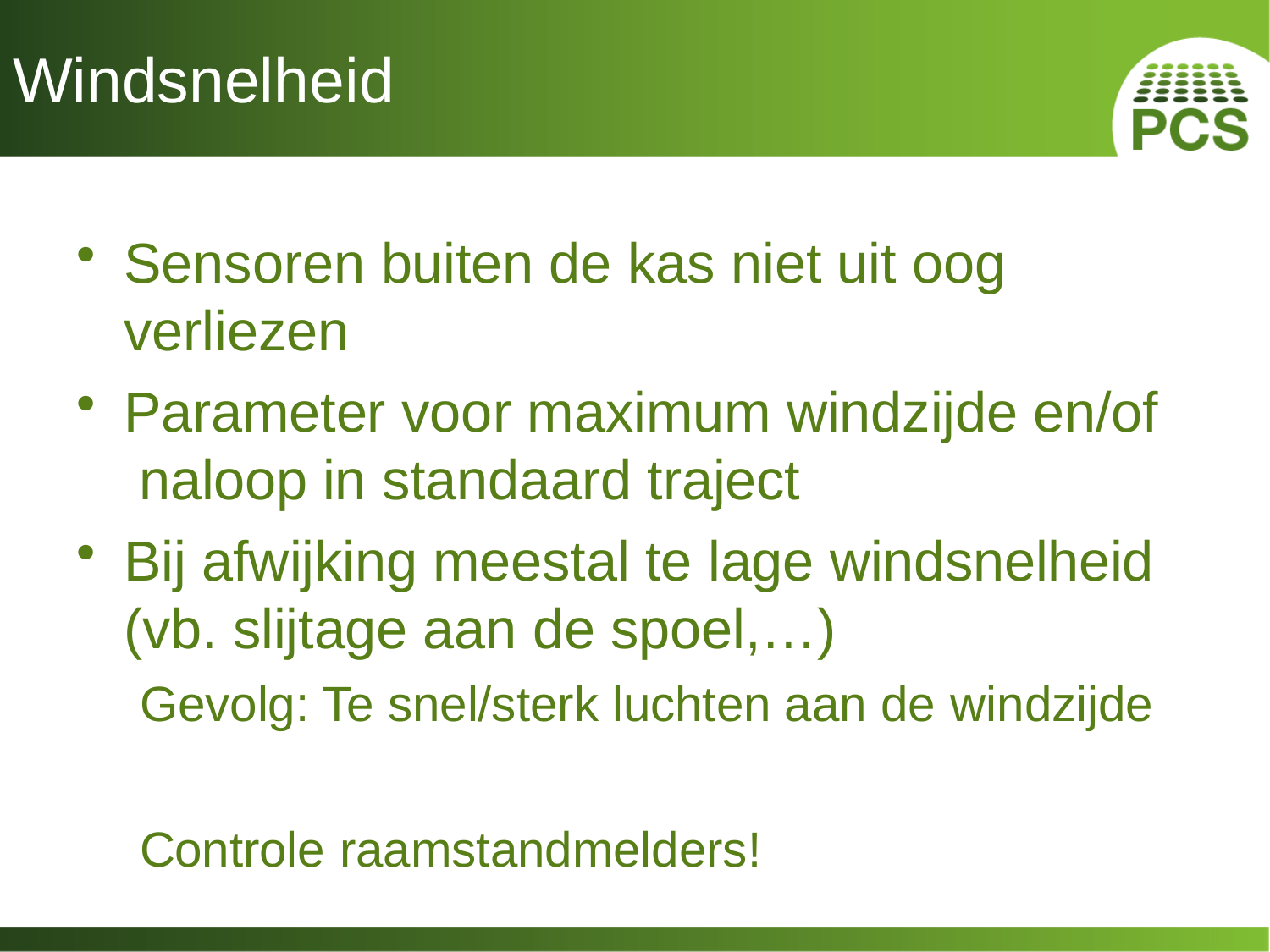

# Windsnelheid
Sensoren buiten de kas niet uit oog
verliezen
Parameter voor maximum windzijde en/of  naloop in standaard traject
Bij afwijking meestal te lage windsnelheid
(vb. slijtage aan de spoel,…)
Gevolg: Te snel/sterk luchten aan de windzijde

Controle raamstandmelders!